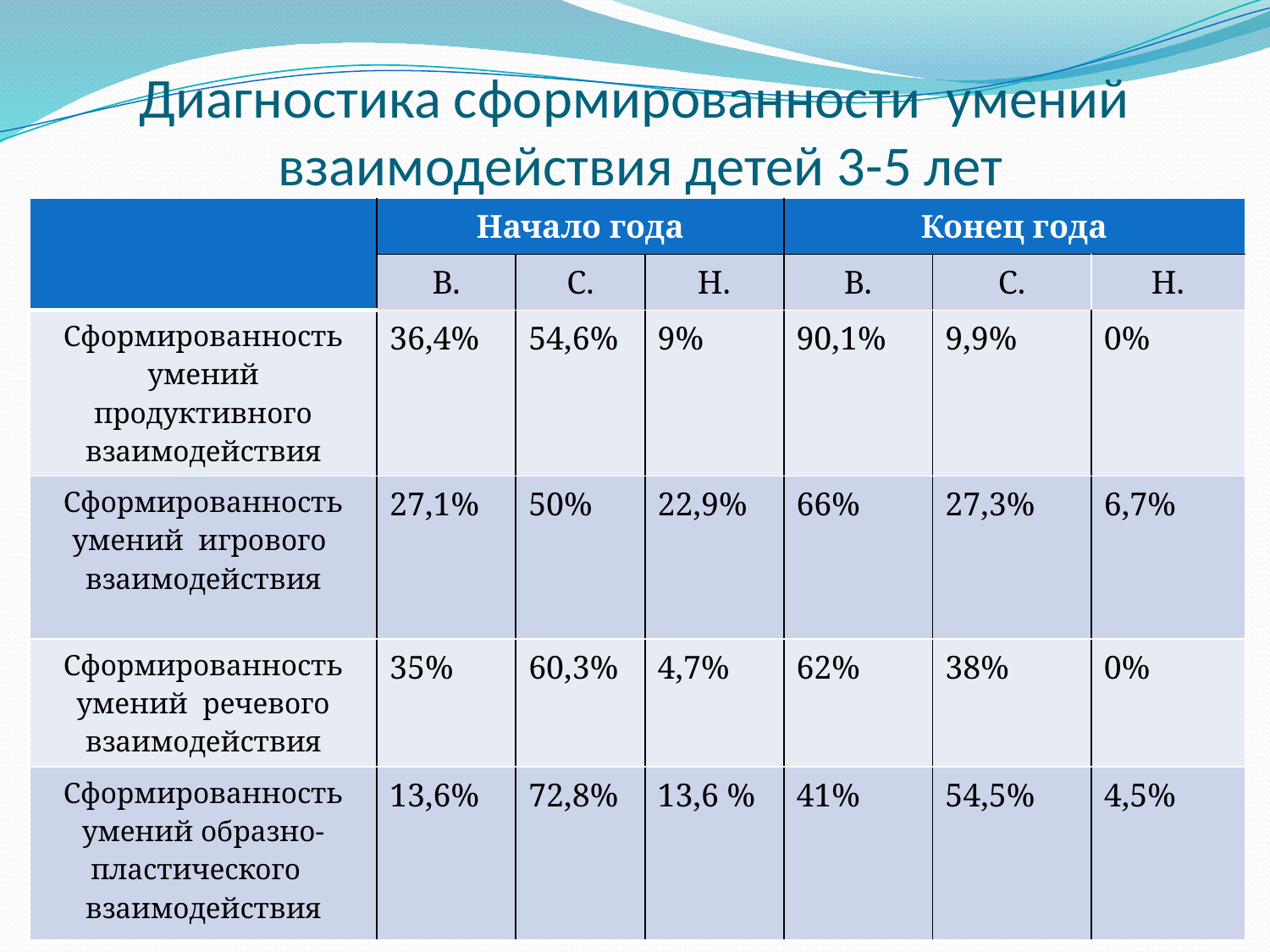

# Диагностика сформированности  умений  взаимодействия детей 3-5 лет
|  | Начало года |  |  | Конец года |  |  |
| --- | --- | --- | --- | --- | --- | --- |
|  | В. | С. | Н. | В. | С. | Н. |
| Сформированность умений продуктивного взаимодействия | 36,4% | 54,6% | 9% | 90,1% | 9,9% | 0% |
| Сформированность умений игрового взаимодействия | 27,1% | 50% | 22,9% | 66% | 27,3% | 6,7% |
| Сформированность умений речевого взаимодействия | 35% | 60,3% | 4,7% | 62% | 38% | 0% |
| Сформированность умений образно-пластического взаимодействия | 13,6% | 72,8% | 13,6 % | 41% | 54,5% | 4,5% |